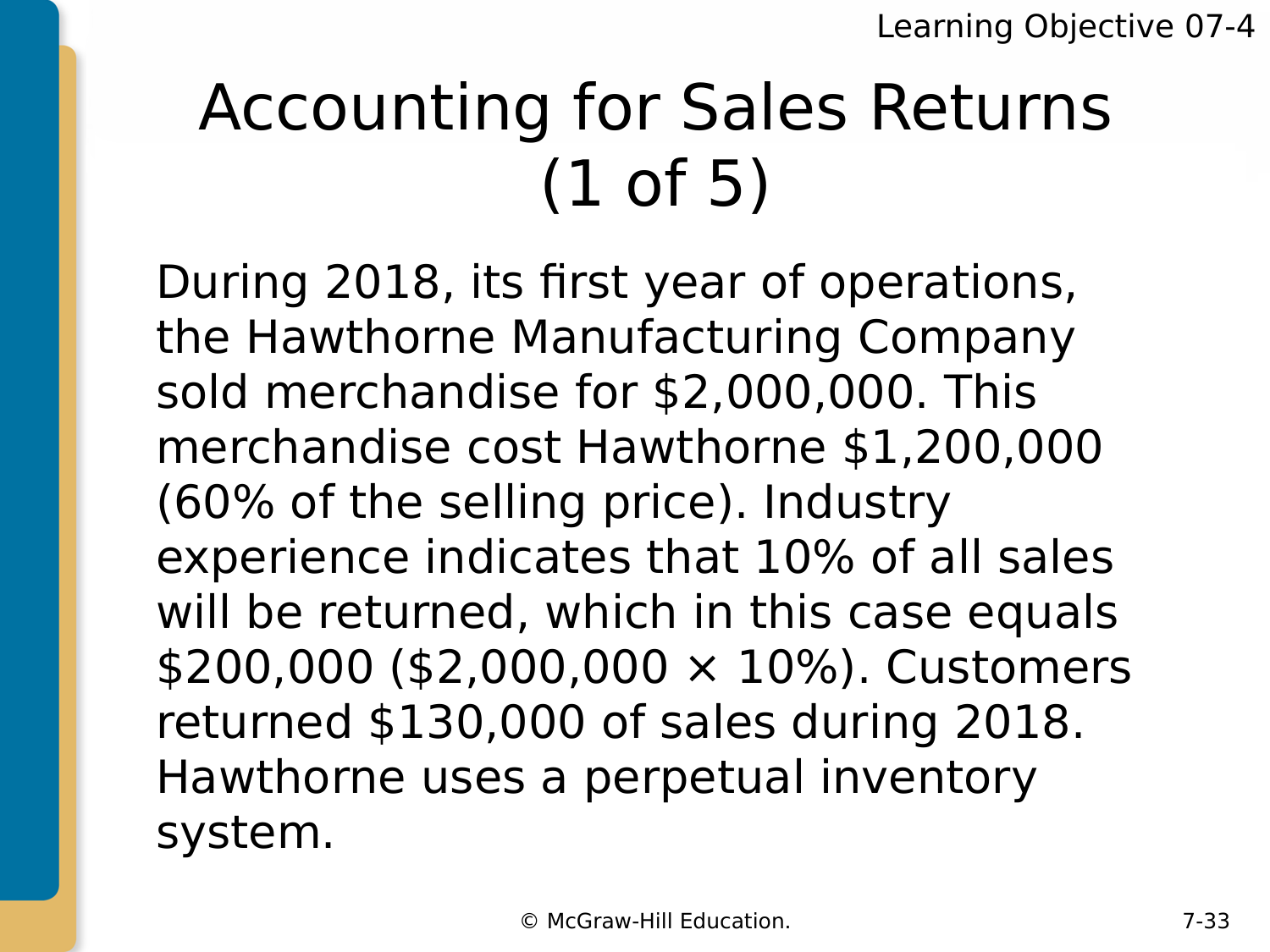

Learning Objective 07-4
# Accounting for Sales Returns (1 of 5)
During 2018, its first year of operations, the Hawthorne Manufacturing Company sold merchandise for $2,000,000. This merchandise cost Hawthorne $1,200,000 (60% of the selling price). Industry experience indicates that 10% of all sales will be returned, which in this case equals $200,000 ($2,000,000 × 10%). Customers returned $130,000 of sales during 2018. Hawthorne uses a perpetual inventory system.